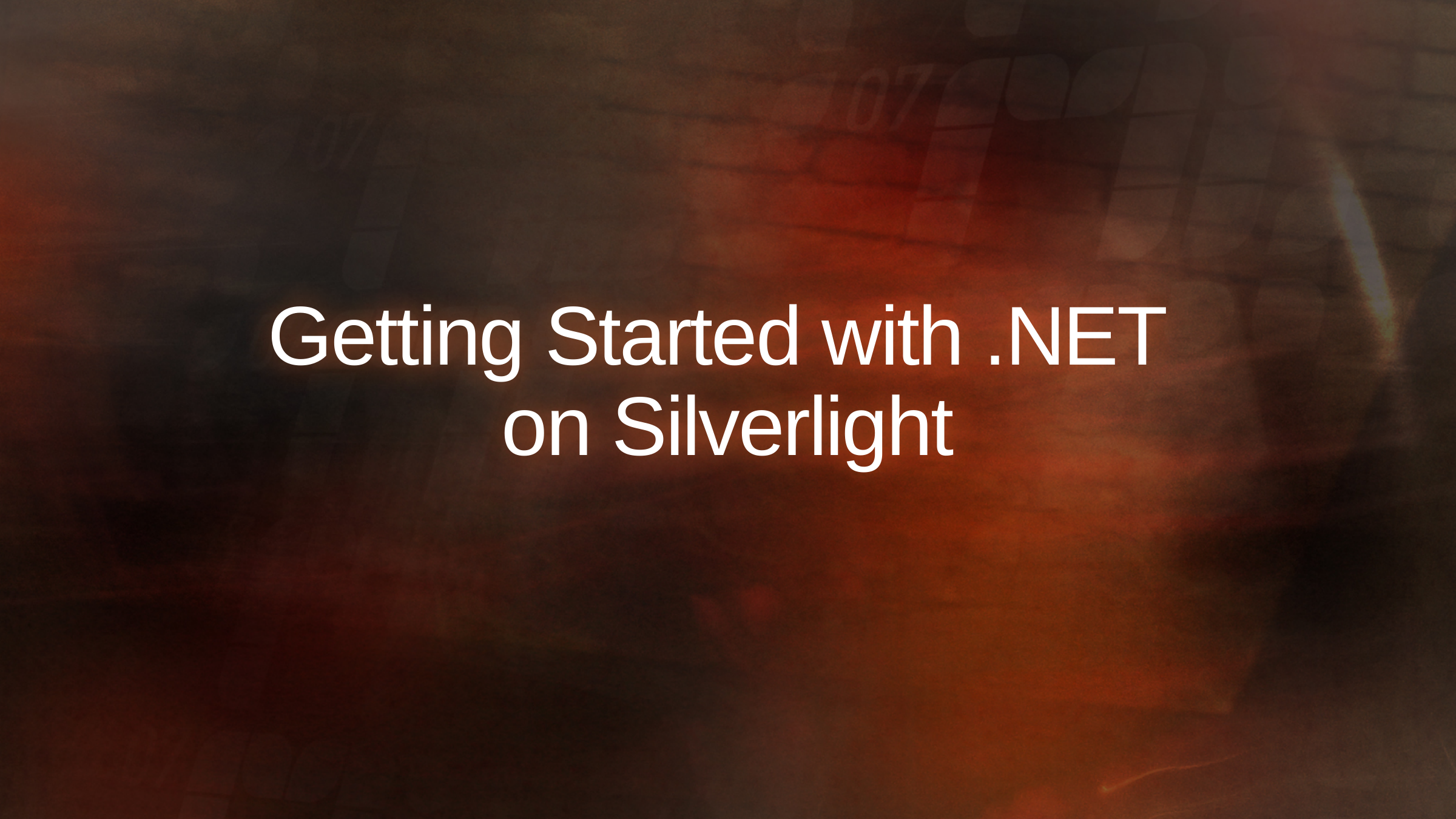

# Getting Started with .NET on Silverlight